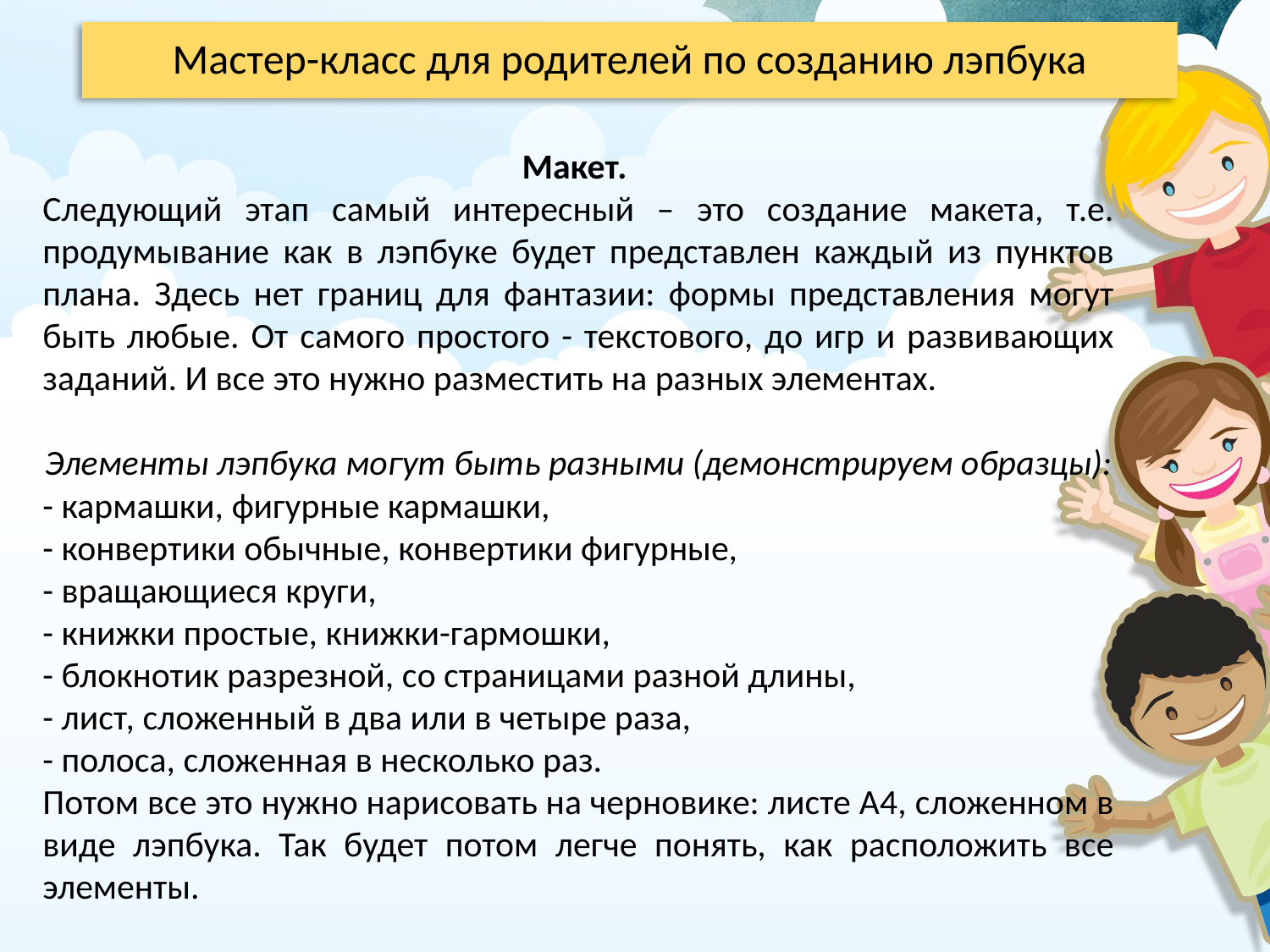

# Мастер-класс для родителей по созданию лэпбука
Макет.
Следующий этап самый интересный – это создание макета, т.е. продумывание как в лэпбуке будет представлен каждый из пунктов плана. Здесь нет границ для фантазии: формы представления могут быть любые. От самого простого - текстового, до игр и развивающих заданий. И все это нужно разместить на разных элементах.

Элементы лэпбука могут быть разными (демонстрируем образцы):
- кармашки, фигурные кармашки,
- конвертики обычные, конвертики фигурные,
- вращающиеся круги,
- книжки простые, книжки-гармошки,
- блокнотик разрезной, со страницами разной длины,
- лист, сложенный в два или в четыре раза,
- полоса, сложенная в несколько раз.
Потом все это нужно нарисовать на черновике: листе А4, сложенном в виде лэпбука. Так будет потом легче понять, как расположить все элементы.